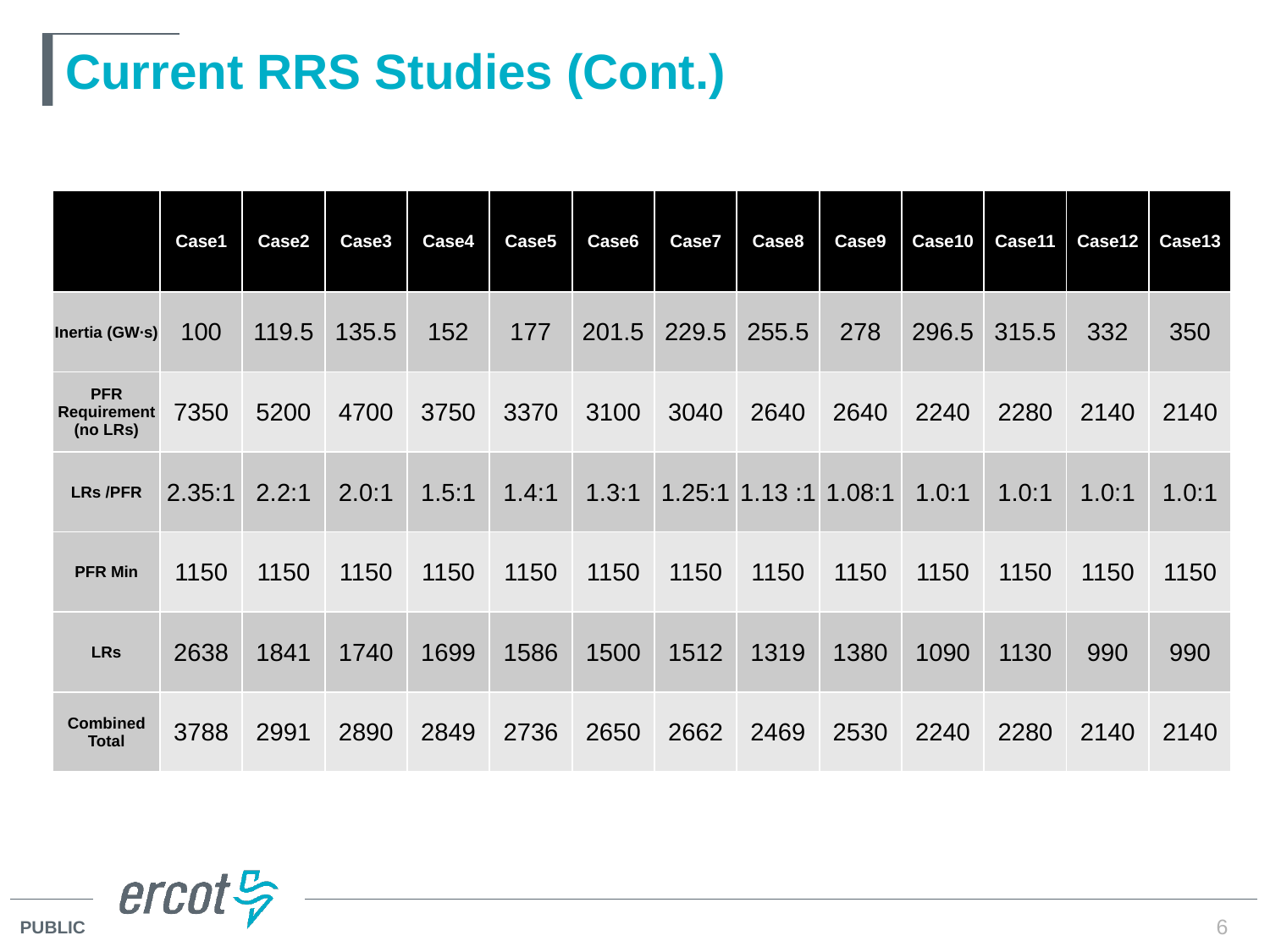

# Current RRS Studies (Cont.)
|  | Case1 | Case2 | Case3 | Case4 | Case5 | Case6 | Case7 | Case8 | Case9 | Case10 | Case11 | Case12 | Case13 |
| --- | --- | --- | --- | --- | --- | --- | --- | --- | --- | --- | --- | --- | --- |
| Inertia (GW∙s) | 100 | 119.5 | 135.5 | 152 | 177 | 201.5 | 229.5 | 255.5 | 278 | 296.5 | 315.5 | 332 | 350 |
| PFR Requirement (no LRs) | 7350 | 5200 | 4700 | 3750 | 3370 | 3100 | 3040 | 2640 | 2640 | 2240 | 2280 | 2140 | 2140 |
| LRs /PFR | 2.35:1 | 2.2:1 | 2.0:1 | 1.5:1 | 1.4:1 | 1.3:1 | 1.25:1 | 1.13 :1 | 1.08:1 | 1.0:1 | 1.0:1 | 1.0:1 | 1.0:1 |
| PFR Min | 1150 | 1150 | 1150 | 1150 | 1150 | 1150 | 1150 | 1150 | 1150 | 1150 | 1150 | 1150 | 1150 |
| LRs | 2638 | 1841 | 1740 | 1699 | 1586 | 1500 | 1512 | 1319 | 1380 | 1090 | 1130 | 990 | 990 |
| Combined Total | 3788 | 2991 | 2890 | 2849 | 2736 | 2650 | 2662 | 2469 | 2530 | 2240 | 2280 | 2140 | 2140 |
6